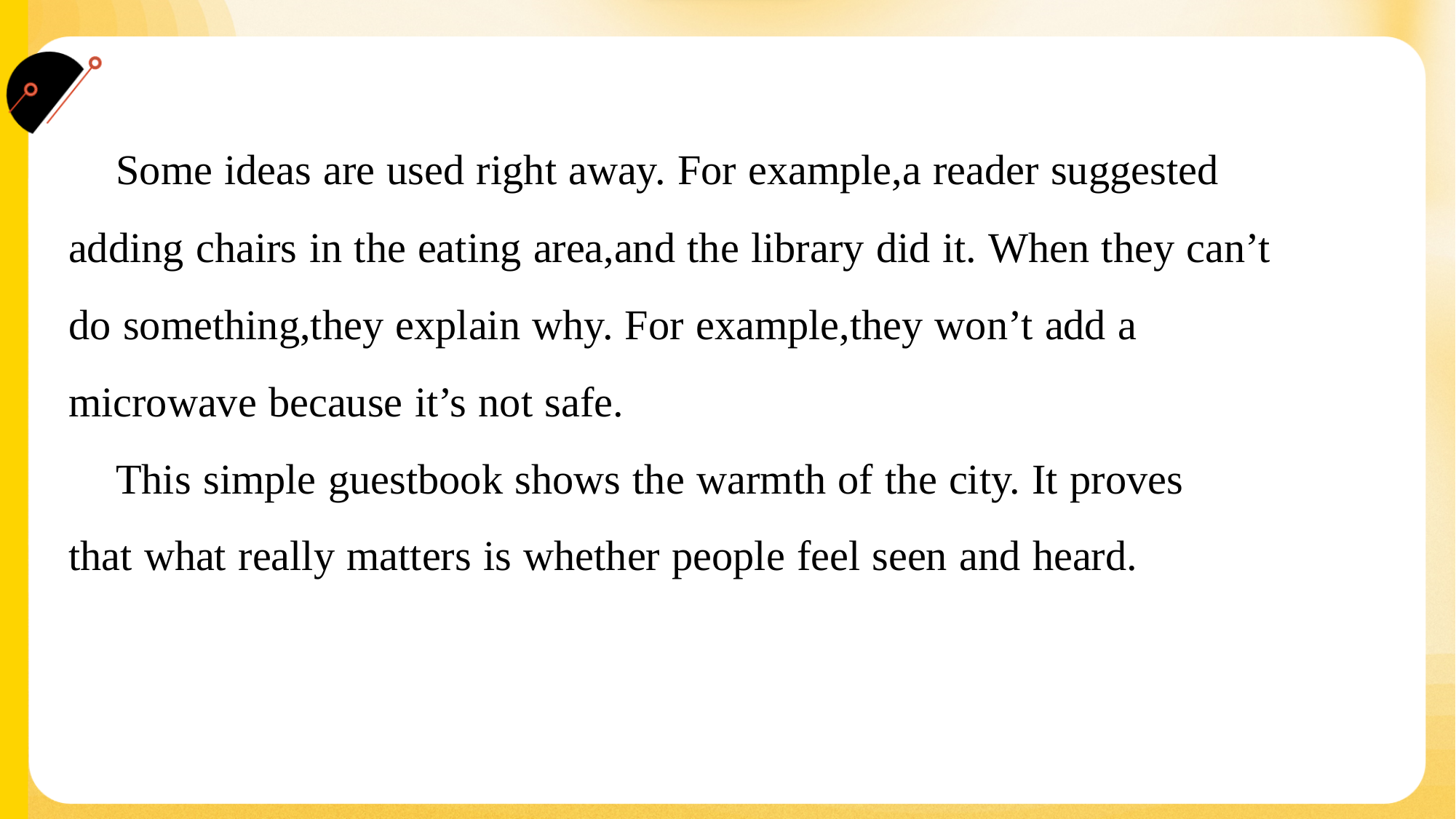

Some ideas are used right away. For example,a reader suggested
adding chairs in the eating area,and the library did it. When they can’t
do something,they explain why. For example,they won’t add a
microwave because it’s not safe.
    This simple guestbook shows the warmth of the city. It proves
that what really matters is whether people feel seen and heard.#1.6